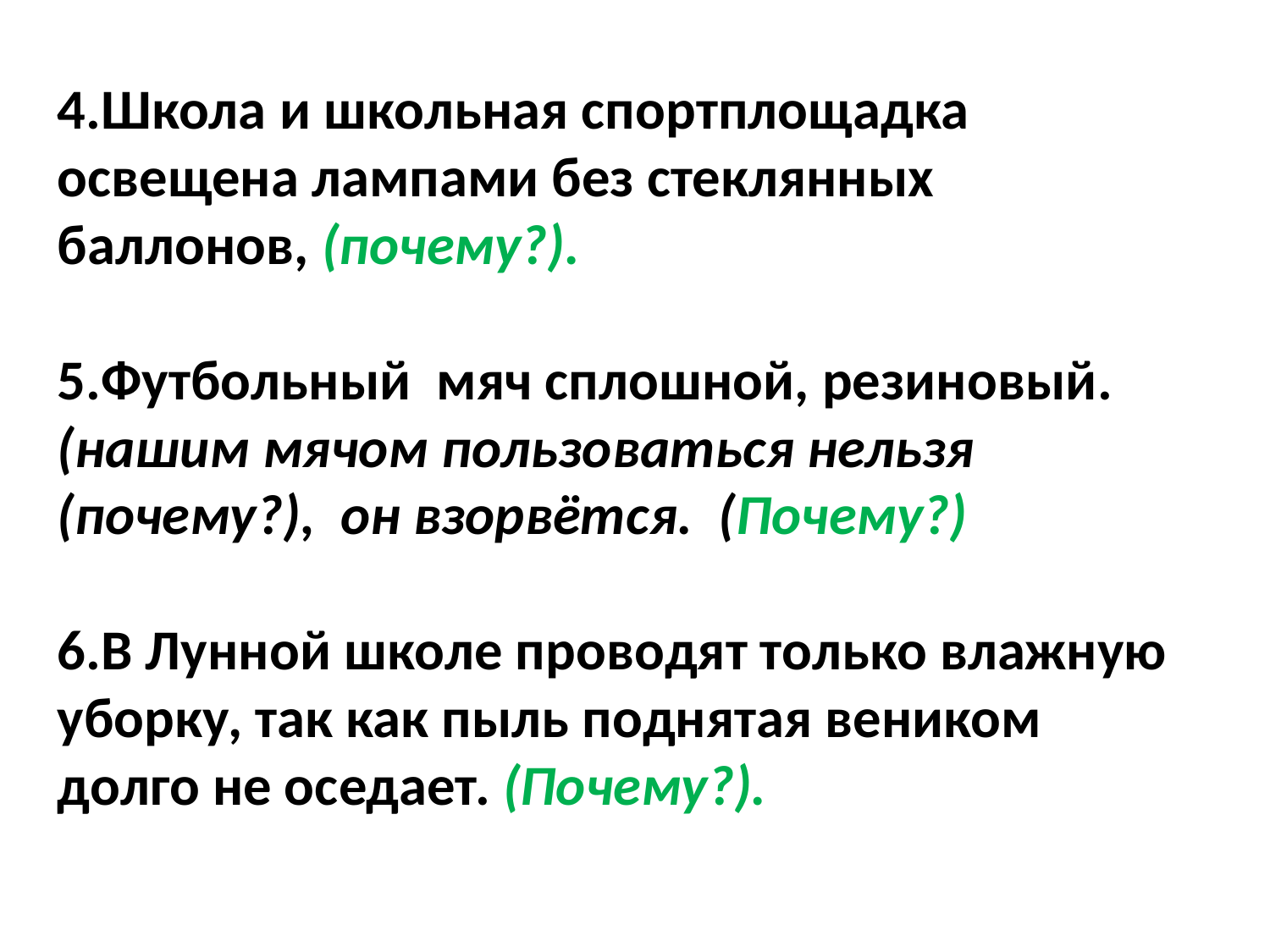

4.Школа и школьная спортплощадка освещена лампами без стеклянных баллонов, (почему?).

5.Футбольный  мяч сплошной, резиновый. (нашим мячом пользоваться нельзя (почему?),  он взорвётся.  (Почему?)

6.В Лунной школе проводят только влажную уборку, так как пыль поднятая веником долго не оседает. (Почему?).